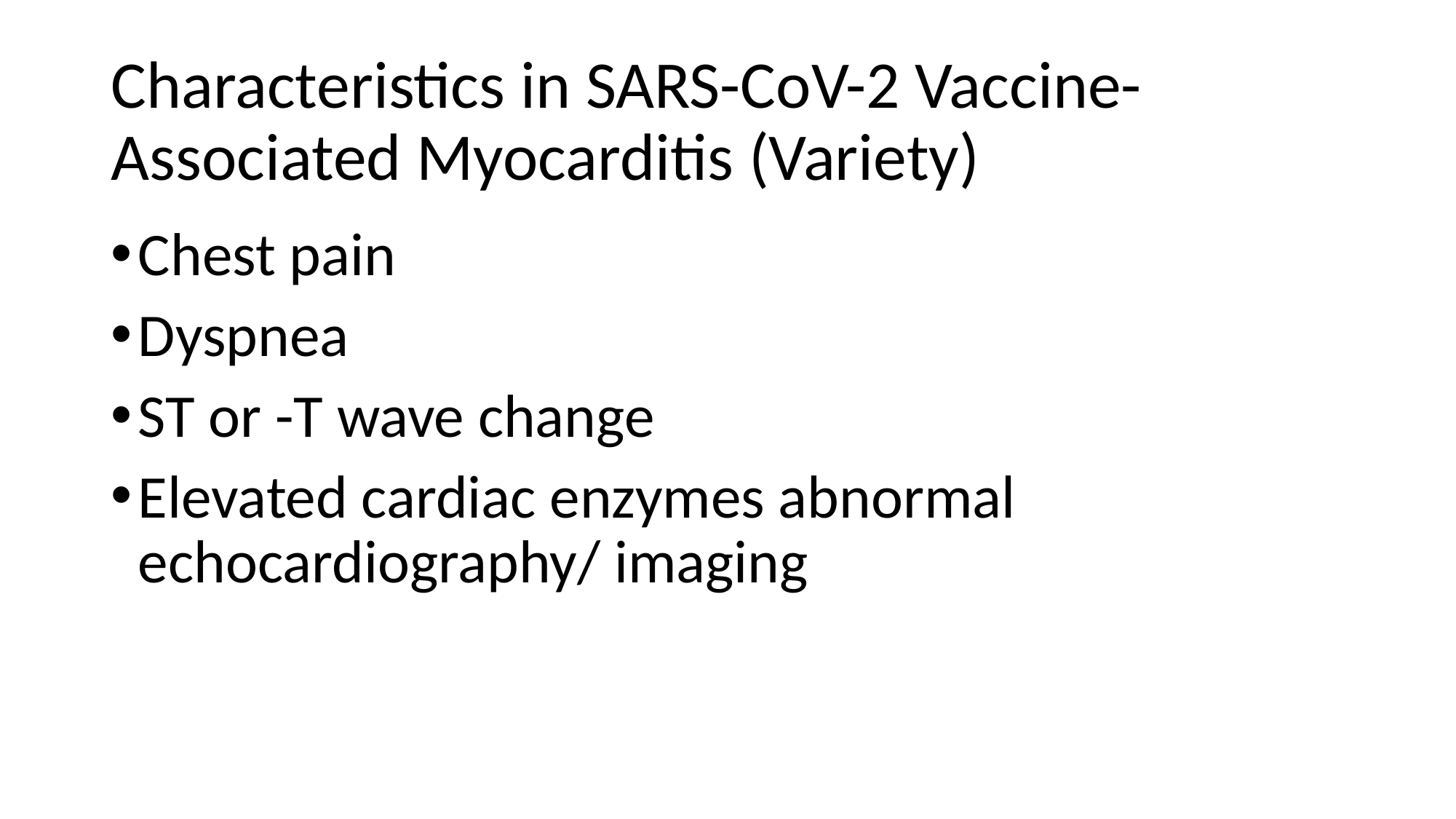

# Characteristics in SARS-CoV-2 Vaccine-Associated Myocarditis (Variety)
Chest pain
Dyspnea
ST or -T wave change
Elevated cardiac enzymes abnormal echocardiography/ imaging